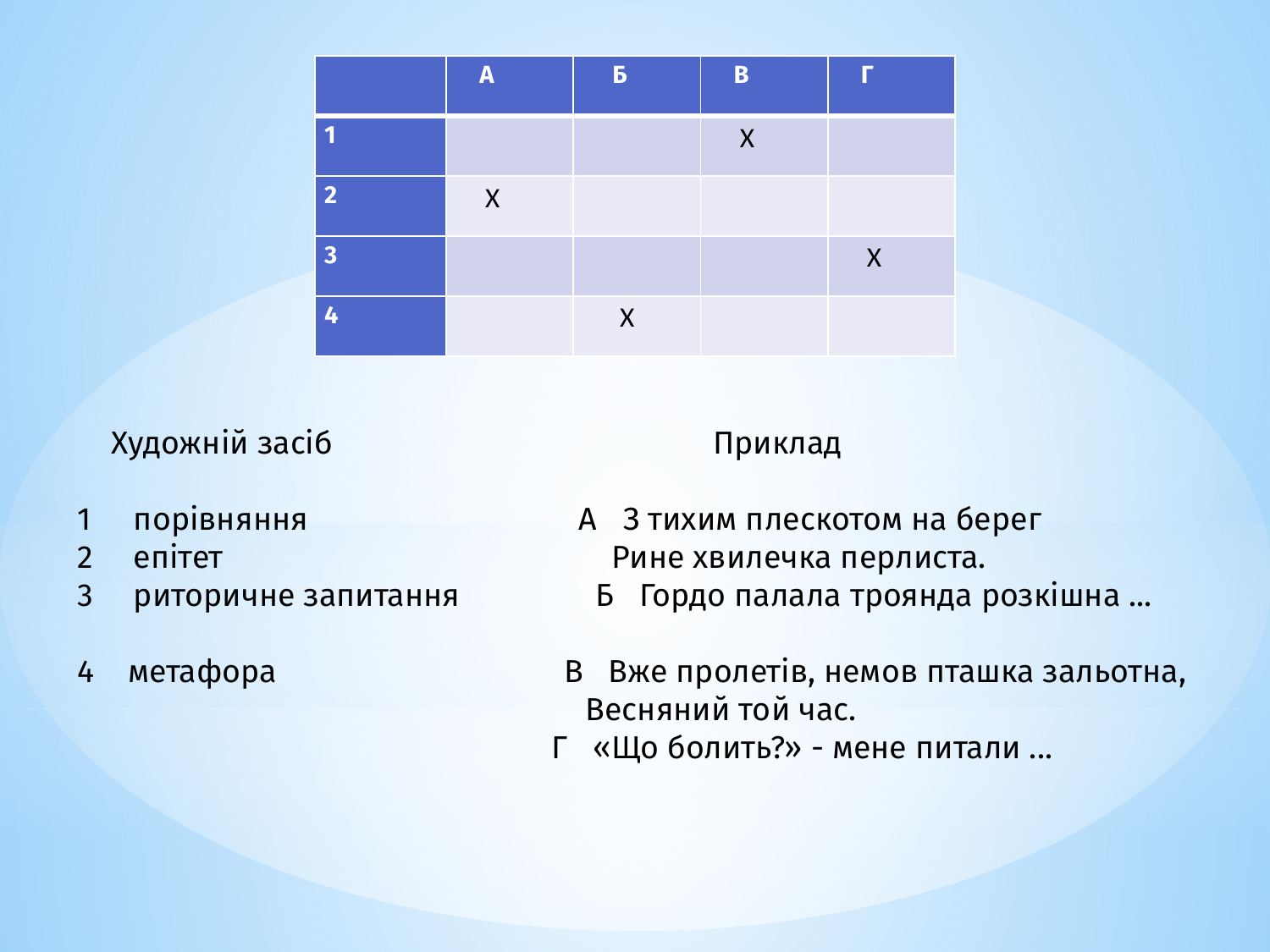

|  | А | Б | В | Г |
| --- | --- | --- | --- | --- |
| 1 |  |  | Х |  |
| 2 | Х |  |  |  |
| 3 |  |  |  | Х |
| 4 |  | Х |  |  |
    Художній засіб                                             Приклад

 порівняння                                А   З тихим плескотом на берег
 епітет                                              Рине хвилечка перлиста.
 риторичне запитання                Б   Гордо палала троянда розкішна ...
4    метафора                                  В   Вже пролетів, немов пташка зальотна,
                                                            Весняний той час.
                                                        Г   «Що болить?» - мене питали ...

#